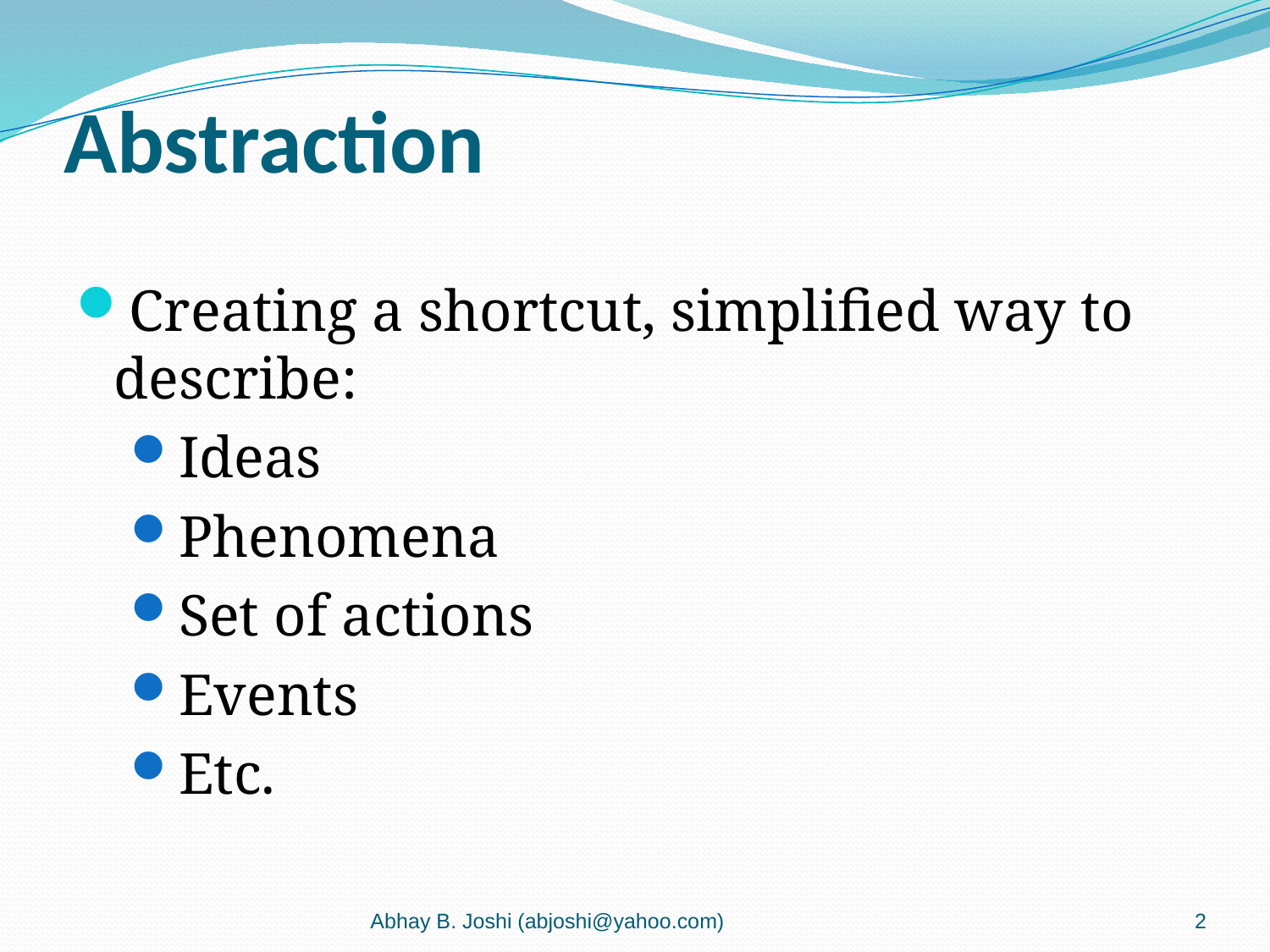

# Abstraction
Creating a shortcut, simplified way to describe:
Ideas
Phenomena
Set of actions
Events
Etc.

Abhay B. Joshi (abjoshi@yahoo.com)
2